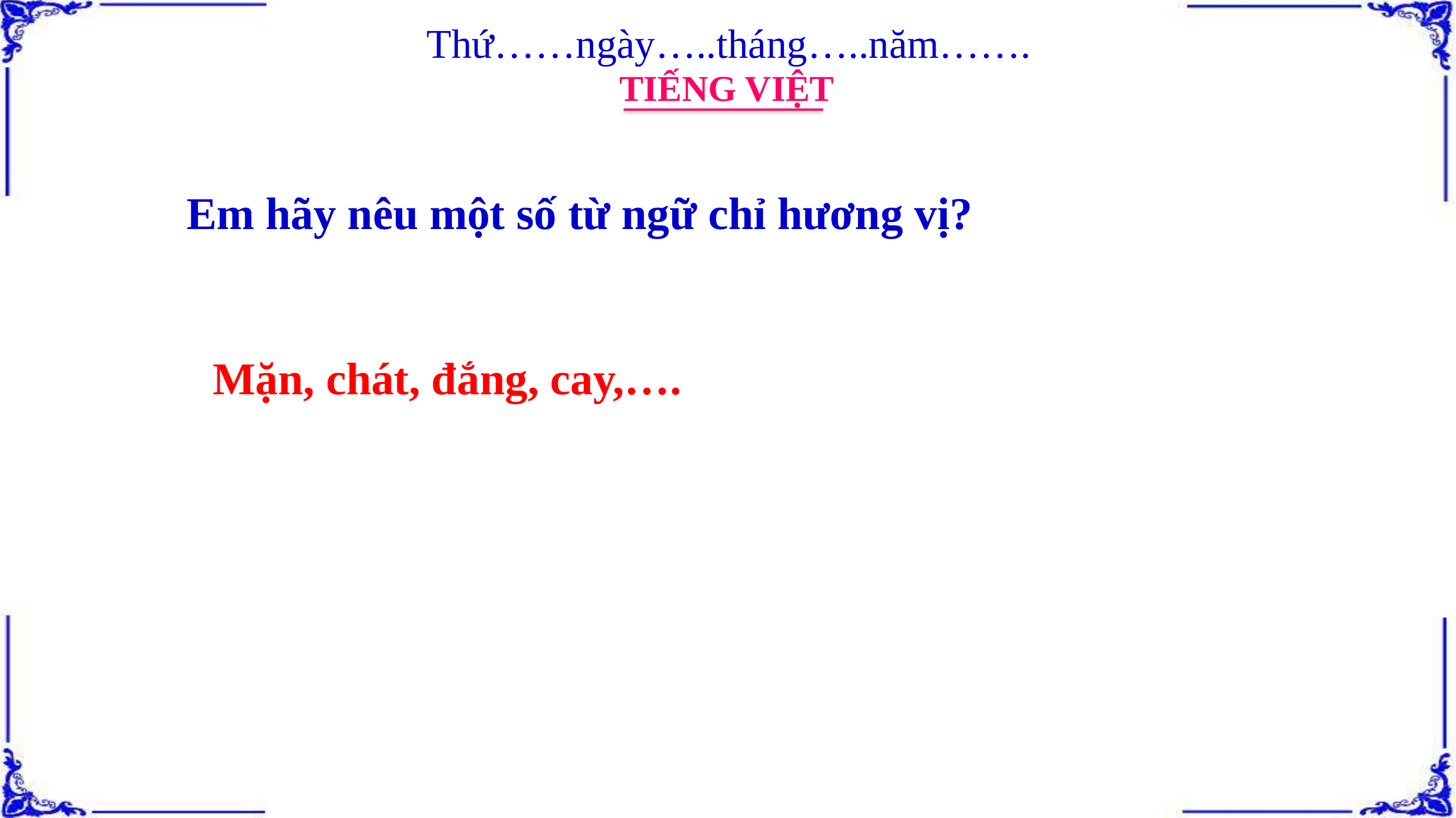

Thứ……ngày…..tháng…..năm…….
TIẾNG VIỆT
Em hãy nêu một số từ ngữ chỉ hương vị?
Mặn, chát, đắng, cay,….